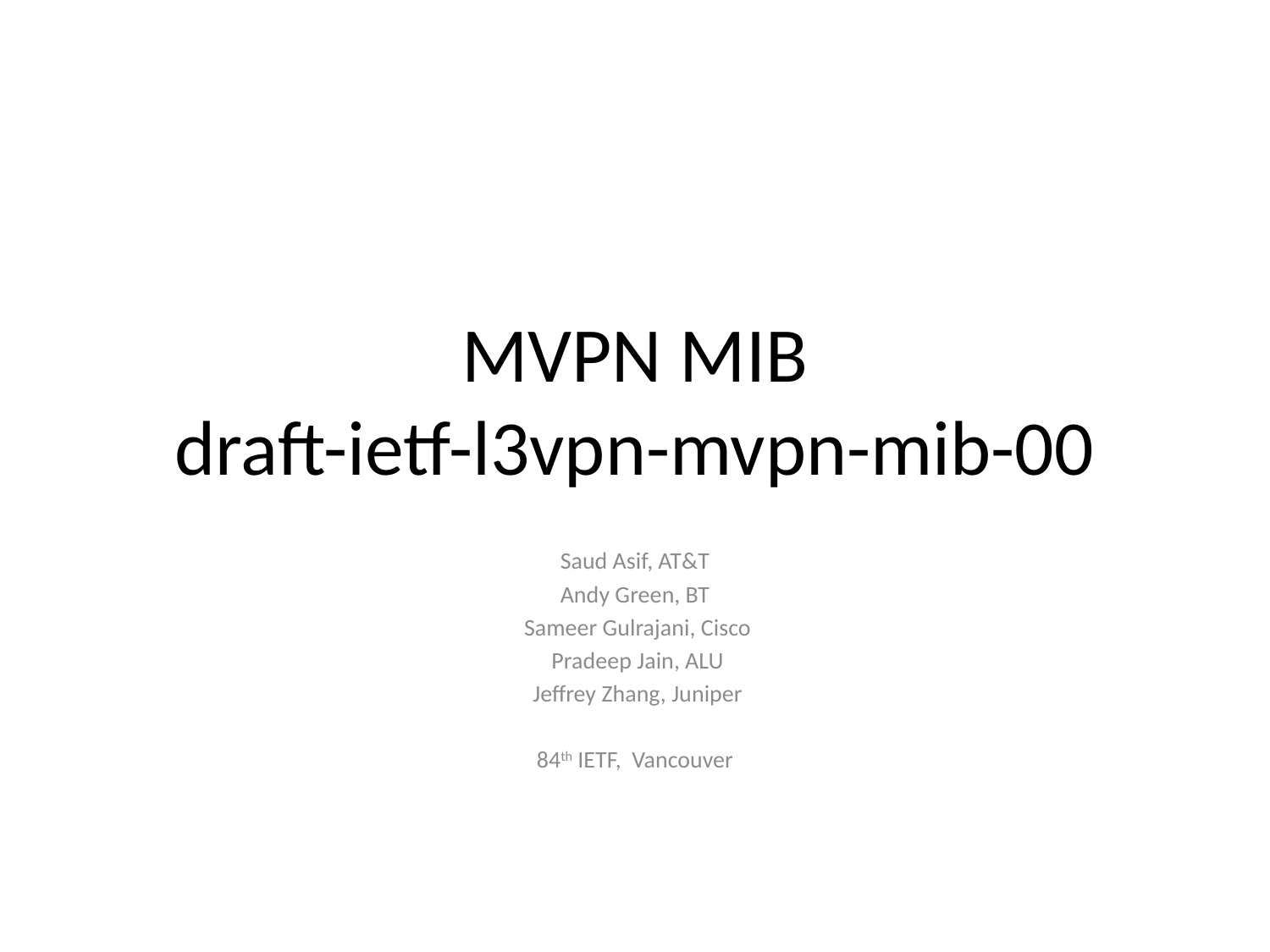

# MVPN MIB draft-ietf-l3vpn-mvpn-mib-00
Saud Asif, AT&T
Andy Green, BT
 Sameer Gulrajani, Cisco
 Pradeep Jain, ALU
 Jeffrey Zhang, Juniper

84th IETF,  Vancouver